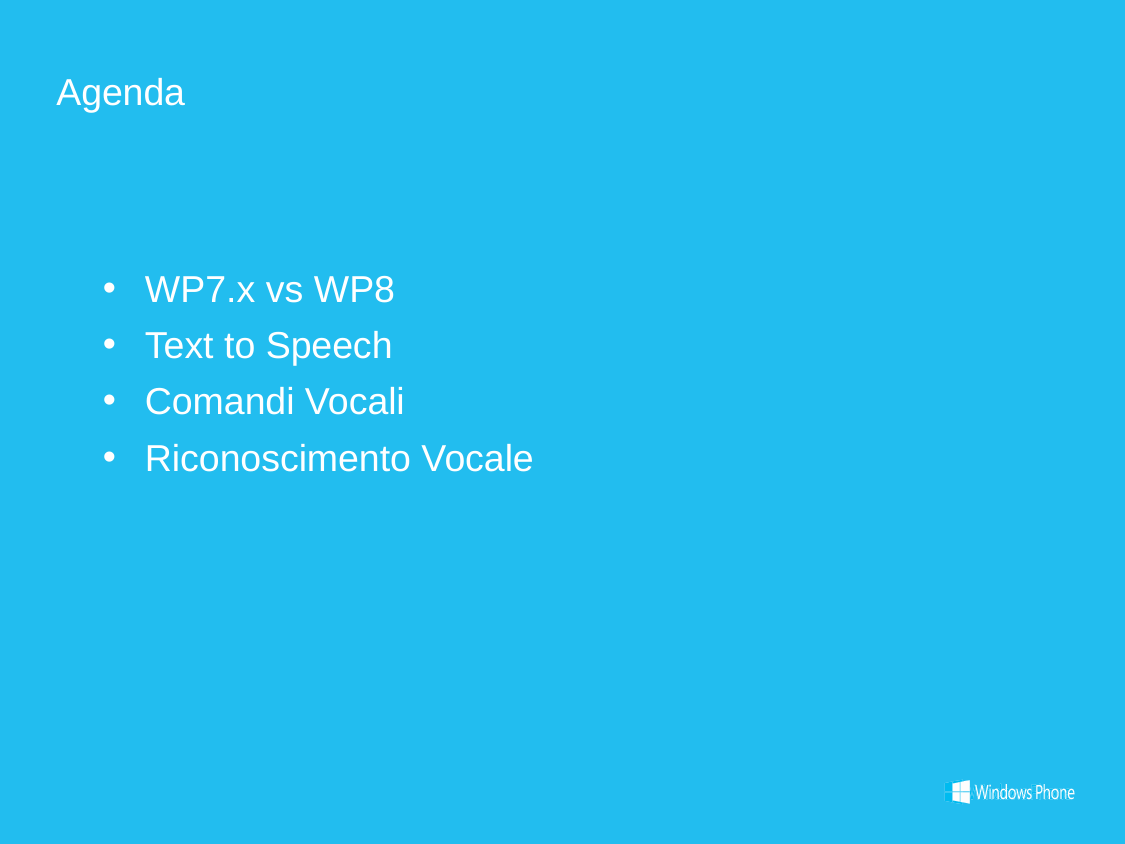

# Agenda
WP7.x vs WP8
Text to Speech
Comandi Vocali
Riconoscimento Vocale